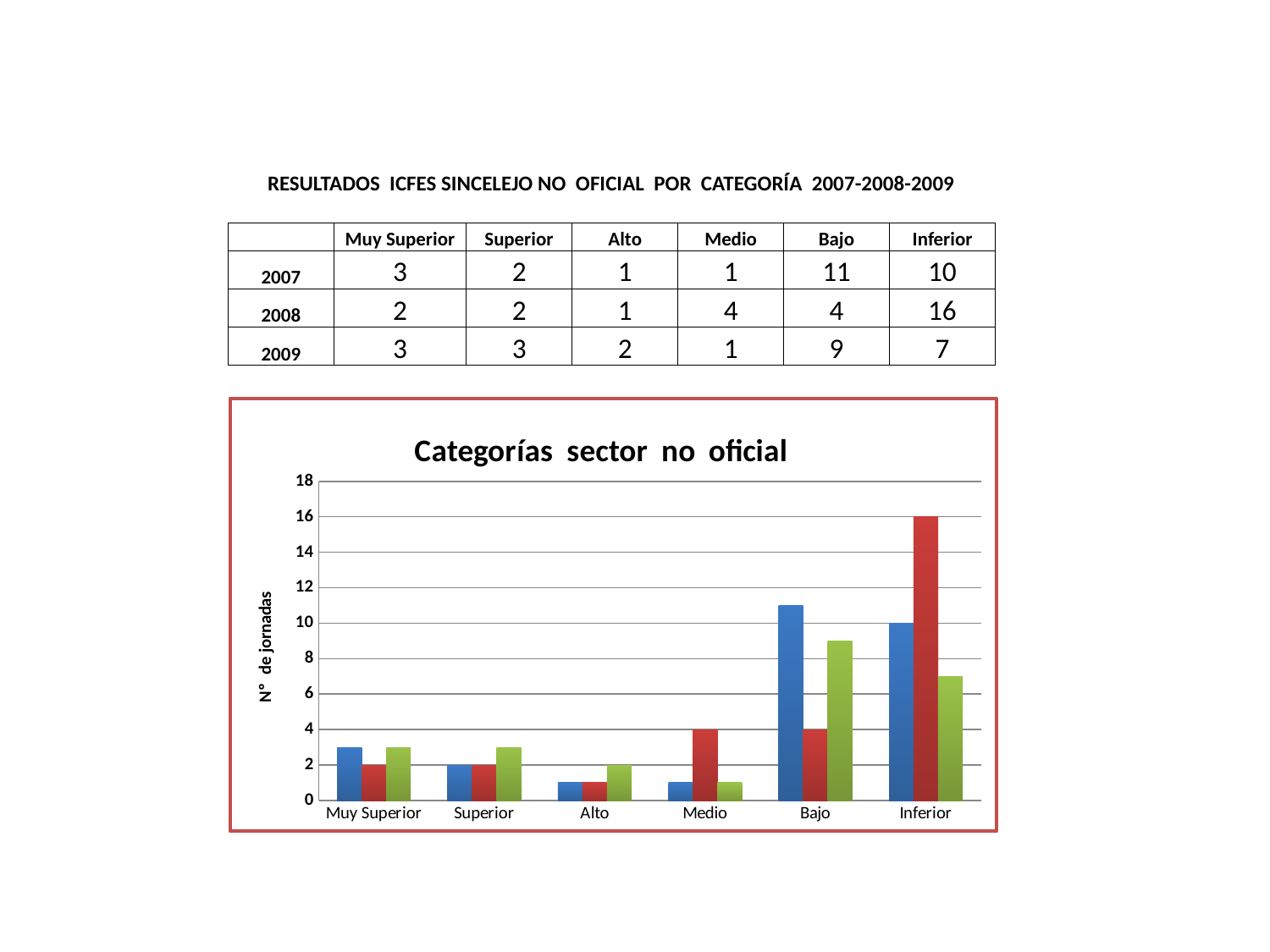

| RESULTADOS ICFES SINCELEJO NO OFICIAL POR CATEGORÍA 2007-2008-2009 |  |  |  |  |  |  |
| --- | --- | --- | --- | --- | --- | --- |
|  |  |  |  |  |  |  |
|  | Muy Superior | Superior | Alto | Medio | Bajo | Inferior |
| 2007 | 3 | 2 | 1 | 1 | 11 | 10 |
| 2008 | 2 | 2 | 1 | 4 | 4 | 16 |
| 2009 | 3 | 3 | 2 | 1 | 9 | 7 |

### Chart: Categorías  sector  no  oficial

| Category | 2007 | 2008 | 2009 |
|---|---|---|---|
| Muy Superior | 3.0 | 2.0 | 3.0 |
| Superior | 2.0 | 2.0 | 3.0 |
| Alto | 1.0 | 1.0 | 2.0 |
| Medio | 1.0 | 4.0 | 1.0 |
| Bajo | 11.0 | 4.0 | 9.0 |
| Inferior | 10.0 | 16.0 | 7.0 |